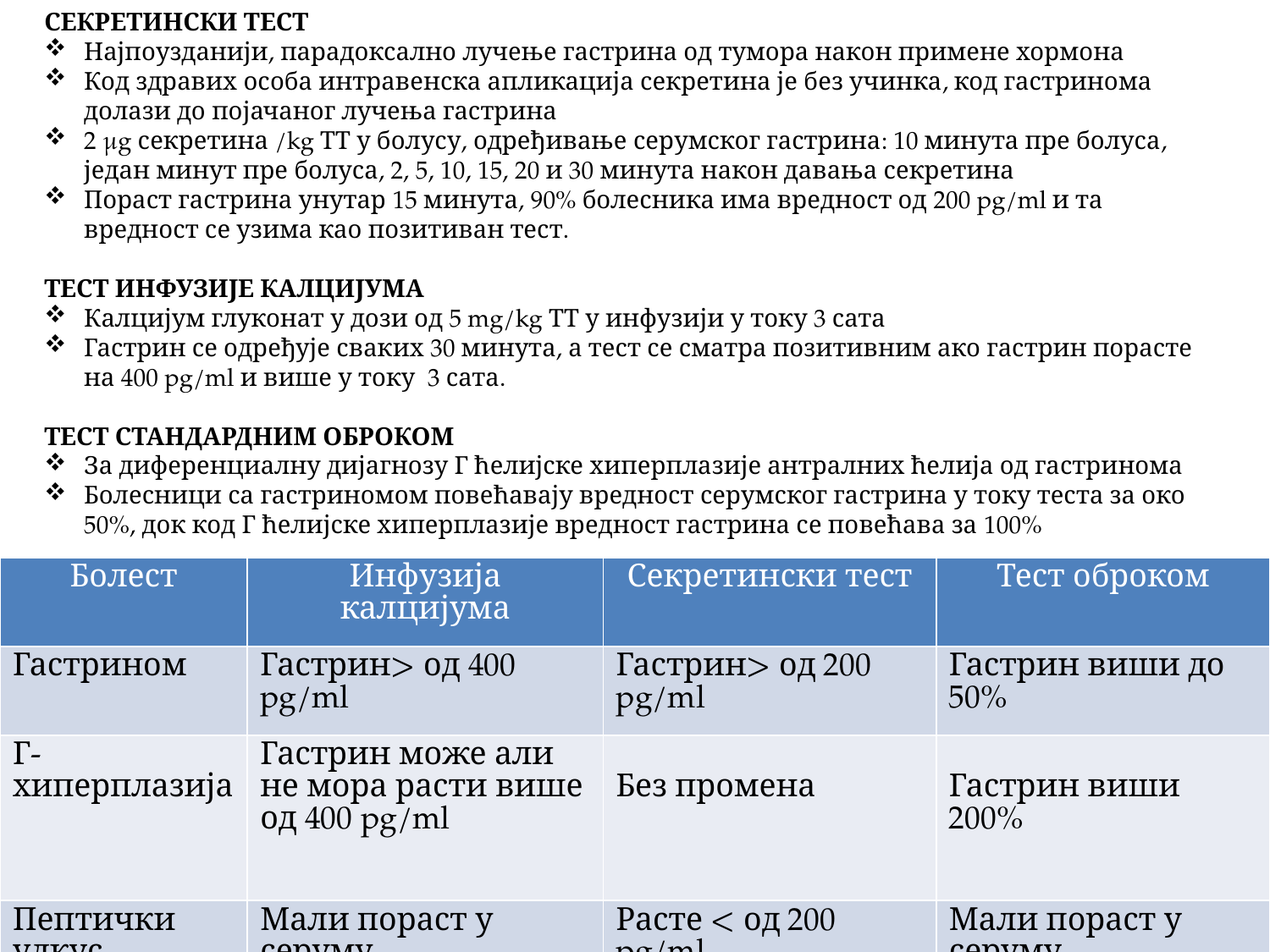

СЕКРЕТИНСКИ ТЕСТ
Најпоузданији, парадоксално лучење гастрина од тумора након примене хормона
Код здравих особа интравенска апликација секретина је без учинка, код гастринома долази до појачаног лучења гастрина
2 μg секретина /kg ТТ у болусу, одређивање серумског гастрина: 10 минута пре болуса, један минут пре болуса, 2, 5, 10, 15, 20 и 30 минута након давања секретина
Пораст гастрина унутар 15 минута, 90% болесника има вредност од 200 pg/ml и та вредност се узима као позитиван тест.

ТЕСТ ИНФУЗИЈЕ КАЛЦИЈУМА
Калцијум глуконат у дози од 5 mg/kg ТТ у инфузији у току 3 сата
Гастрин се одређује сваких 30 минута, а тест се сматра позитивним ако гастрин порасте на 400 pg/ml и више у току  3 сата.

ТЕСТ СТАНДАРДНИМ ОБРОКОМ
За диференциалну дијагнозу Г ћелијске хиперплазије антралних ћелија од гастринома
Болесници са гастриномом повећавају вредност серумског гастрина у току теста за око 50%, док код Г ћелијске хиперплазије вредност гастрина се повећава за 100%

| Болест | Инфузија калцијума | Секретински тест | Тест оброком |
| --- | --- | --- | --- |
| Гастрином | Гастрин> од 400 pg/ml | Гастрин> од 200 pg/ml | Гастрин виши до 50% |
| Г-хиперплазија | Гастрин може али не мора расти више од 400 pg/ml | Без промена | Гастрин виши 200% |
| Пептички улкус | Мали пораст у серуму | Расте < од 200 pg/ml | Мали пораст у серуму |